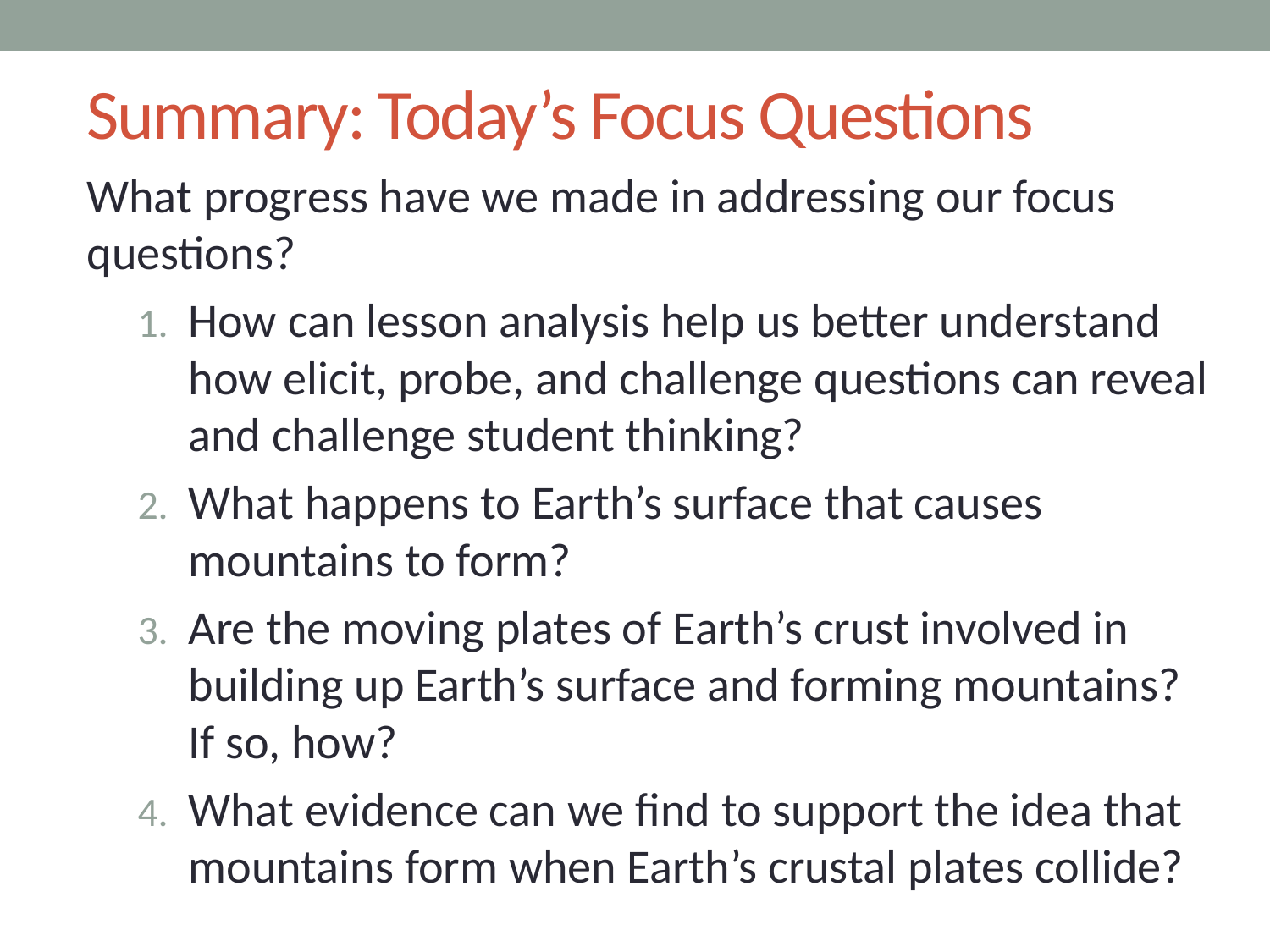

# Summary: Today’s Focus Questions
What progress have we made in addressing our focus questions?
How can lesson analysis help us better understand how elicit, probe, and challenge questions can reveal and challenge student thinking?
What happens to Earth’s surface that causes mountains to form?
Are the moving plates of Earth’s crust involved in building up Earth’s surface and forming mountains? If so, how?
What evidence can we find to support the idea that mountains form when Earth’s crustal plates collide?